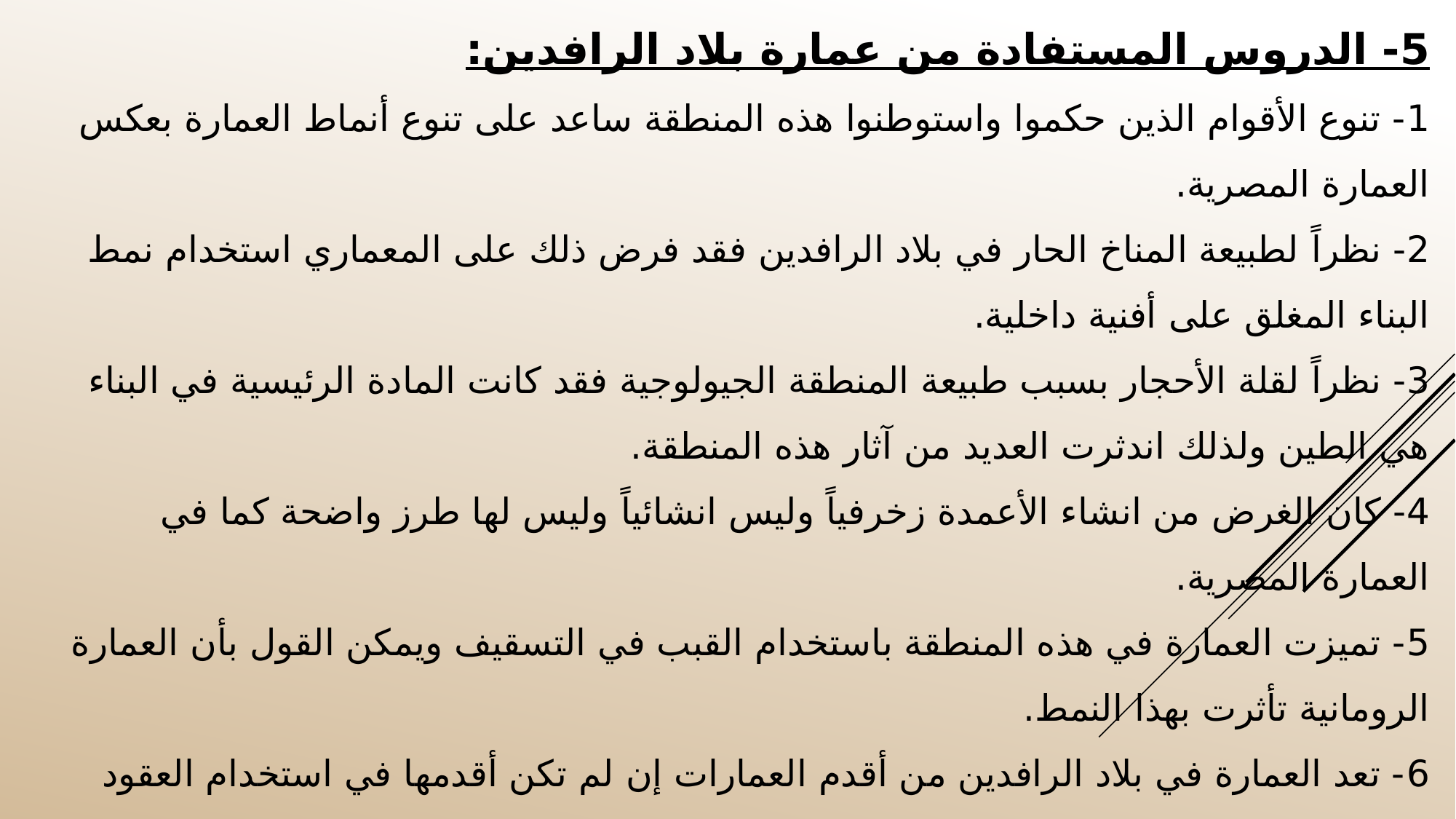

5- الدروس المستفادة من عمارة بلاد الرافدين:
1- تنوع الأقوام الذين حكموا واستوطنوا هذه المنطقة ساعد على تنوع أنماط العمارة بعكس العمارة المصرية.
2- نظراً لطبيعة المناخ الحار في بلاد الرافدين فقد فرض ذلك على المعماري استخدام نمط البناء المغلق على أفنية داخلية.
3- نظراً لقلة الأحجار بسبب طبيعة المنطقة الجيولوجية فقد كانت المادة الرئيسية في البناء هي الطين ولذلك اندثرت العديد من آثار هذه المنطقة.
4- كان الغرض من انشاء الأعمدة زخرفياً وليس انشائياً وليس لها طرز واضحة كما في العمارة المصرية.
5- تميزت العمارة في هذه المنطقة باستخدام القبب في التسقيف ويمكن القول بأن العمارة الرومانية تأثرت بهذا النمط.
6- تعد العمارة في بلاد الرافدين من أقدم العمارات إن لم تكن أقدمها في استخدام العقود النصف دائرية ووضعوه في الفتحات والمداخل.
7- اغلب المعابد بنيت على زقورات فأصبحت مناسبة من حيث الوظيفة ومحققة فكرة العلامات المرئية في خط أفق المدينة.